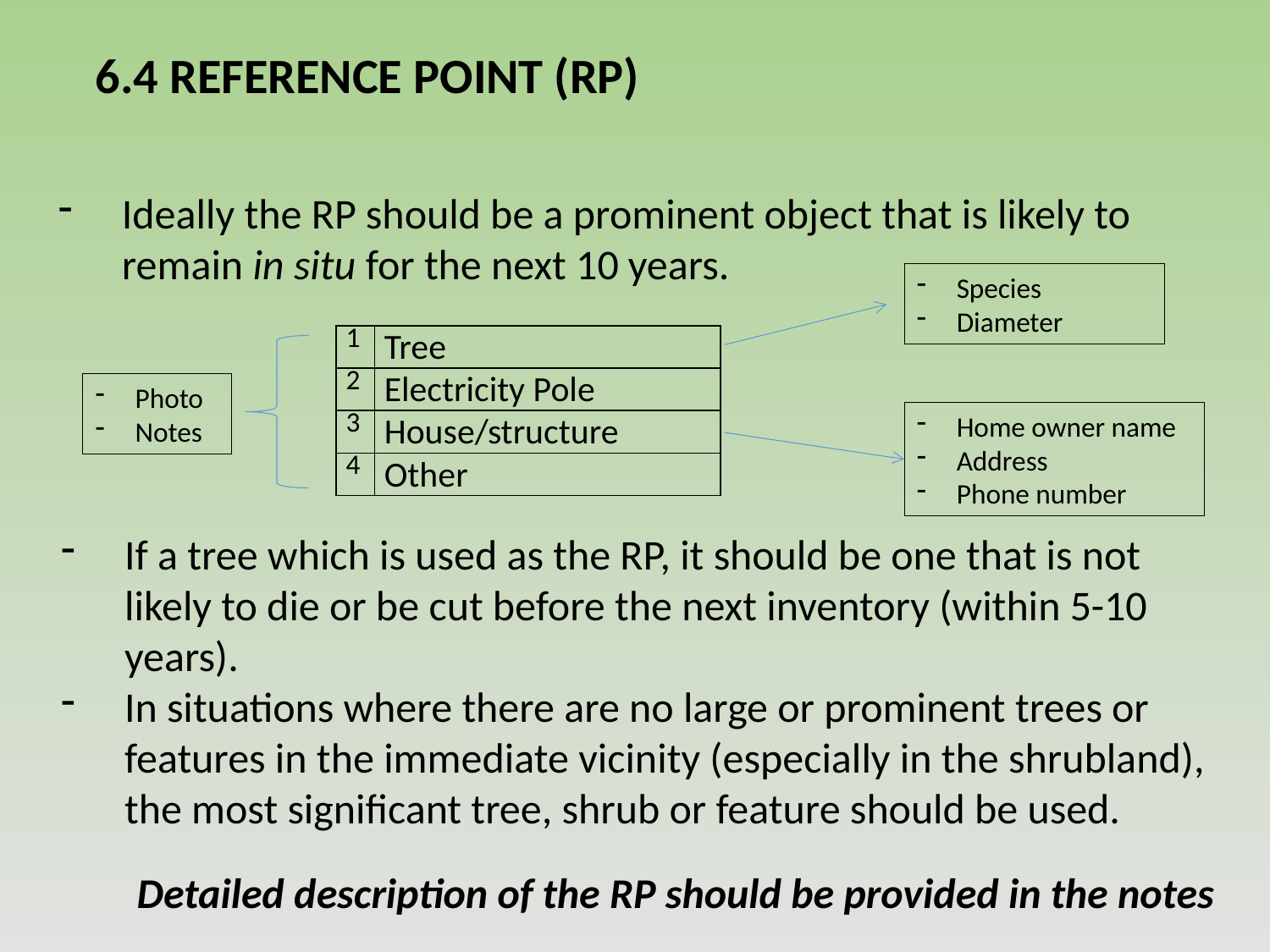

6.4 REFERENCE POINT (RP)
Ideally the RP should be a prominent object that is likely to remain in situ for the next 10 years.
Species
Diameter
| 1 | Tree |
| --- | --- |
| 2 | Electricity Pole |
| 3 | House/structure |
| 4 | Other |

Photo
Notes
Home owner name
Address
Phone number
If a tree which is used as the RP, it should be one that is not likely to die or be cut before the next inventory (within 5-10 years).
In situations where there are no large or prominent trees or features in the immediate vicinity (especially in the shrubland), the most significant tree, shrub or feature should be used.
Detailed description of the RP should be provided in the notes